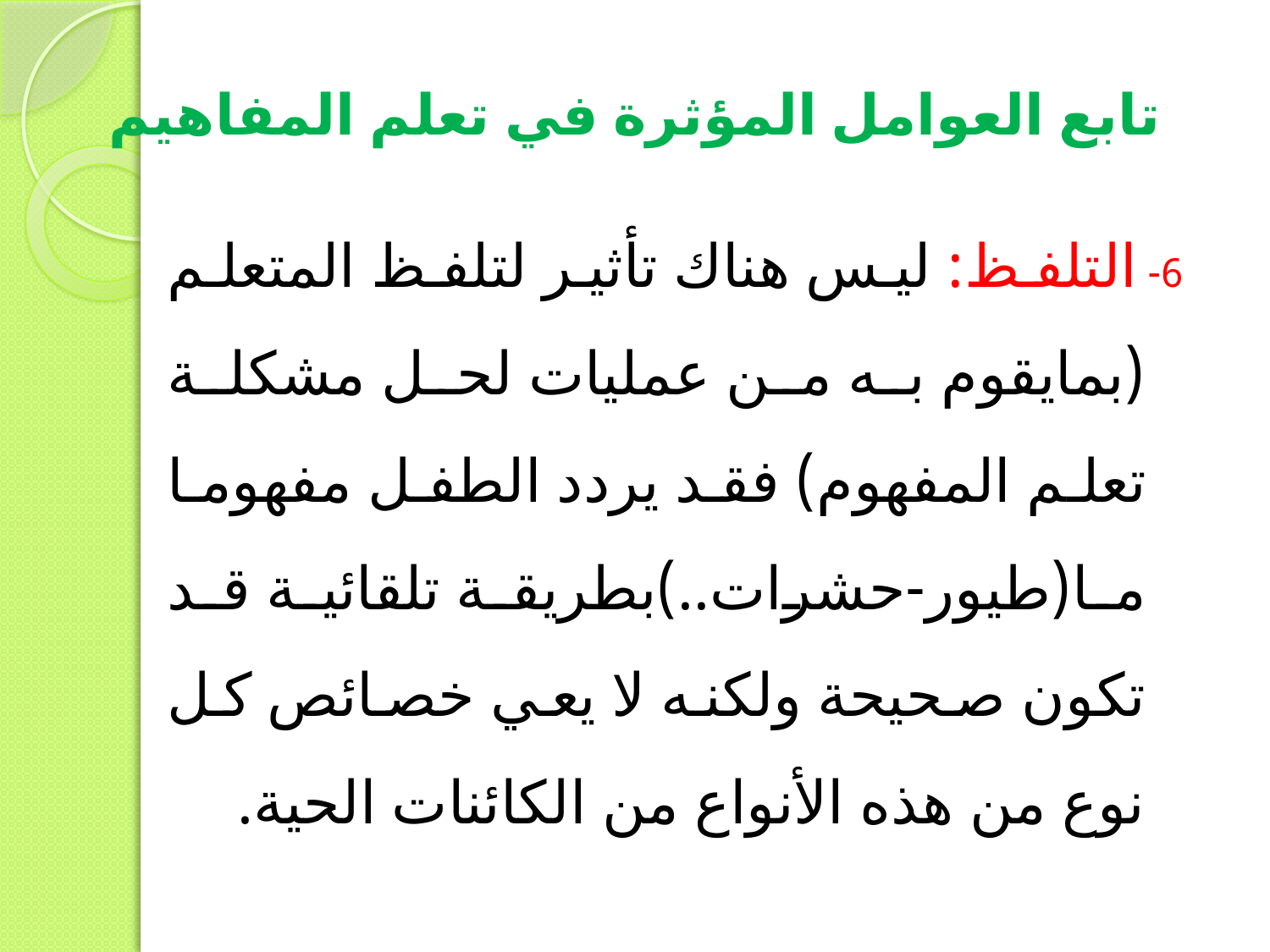

# تابع العوامل المؤثرة في تعلم المفاهيم
6- التلفظ: ليس هناك تأثير لتلفظ المتعلم (بمايقوم به من عمليات لحل مشكلة تعلم المفهوم) فقد يردد الطفل مفهوما ما(طيور-حشرات..)بطريقة تلقائية قد تكون صحيحة ولكنه لا يعي خصائص كل نوع من هذه الأنواع من الكائنات الحية.